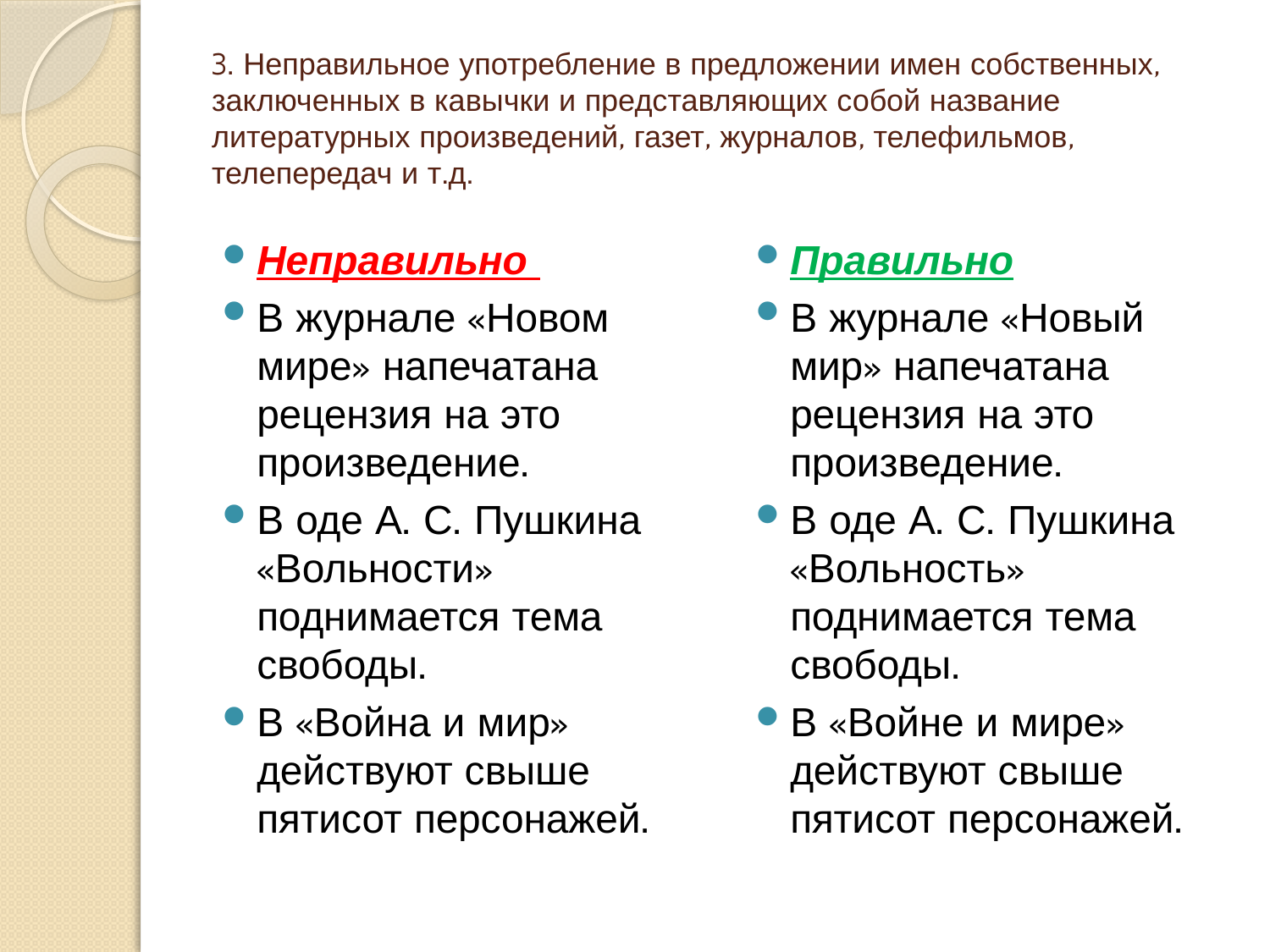

# 3. Неправильное употребление в предложении имен собственных, заключенных в кавычки и представляющих собой название литературных произведений, газет, журналов, телефильмов, телепередач и т.д.
Неправильно
В журнале «Новом мире» напечатана рецензия на это произведение.
В оде А. С. Пушкина «Вольности» поднимается тема свободы.
В «Война и мир» действуют свыше пятисот персонажей.
Правильно
В журнале «Новый мир» напечатана рецензия на это произведение.
В оде А. С. Пушкина «Вольность» поднимается тема свободы.
В «Войне и мире» действуют свыше пятисот персонажей.